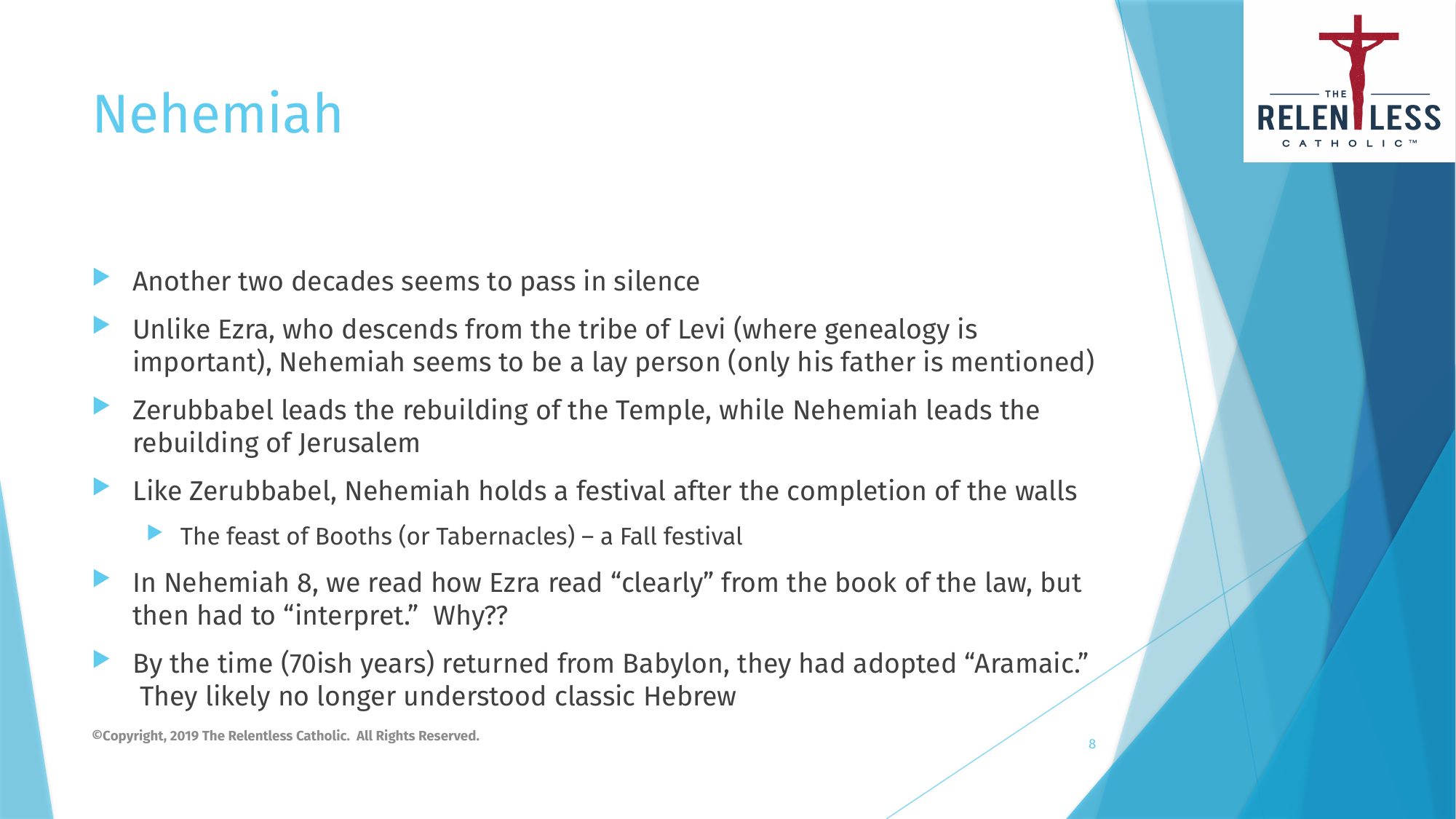

# Nehemiah
Another two decades seems to pass in silence
Unlike Ezra, who descends from the tribe of Levi (where genealogy is important), Nehemiah seems to be a lay person (only his father is mentioned)
Zerubbabel leads the rebuilding of the Temple, while Nehemiah leads the rebuilding of Jerusalem
Like Zerubbabel, Nehemiah holds a festival after the completion of the walls
The feast of Booths (or Tabernacles) – a Fall festival
In Nehemiah 8, we read how Ezra read “clearly” from the book of the law, but then had to “interpret.”  Why??
By the time (70ish years) returned from Babylon, they had adopted “Aramaic.”  They likely no longer understood classic Hebrew
©Copyright, 2019 The Relentless Catholic.  All Rights Reserved.

8